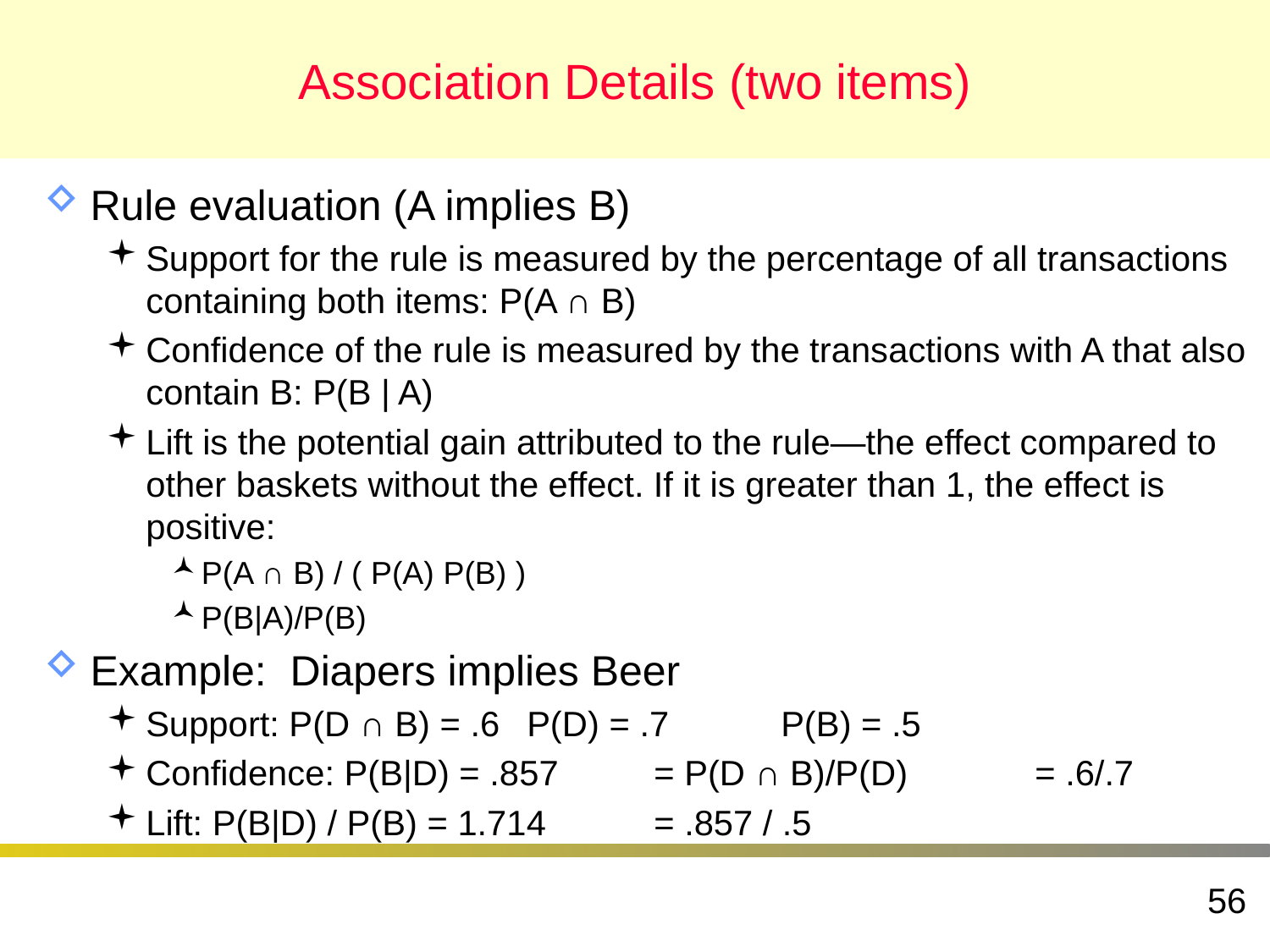

# Association Details (two items)
Rule evaluation (A implies B)
Support for the rule is measured by the percentage of all transactions containing both items: P(A ∩ B)
Confidence of the rule is measured by the transactions with A that also contain B: P(B | A)
Lift is the potential gain attributed to the rule—the effect compared to other baskets without the effect. If it is greater than 1, the effect is positive:
P(A ∩ B) / ( P(A) P(B) )
P(B|A)/P(B)
Example:  Diapers implies Beer
Support: P(D ∩ B) = .6	P(D) = .7	P(B) = .5
Confidence: P(B|D) = .857	= P(D ∩ B)/P(D)	= .6/.7
Lift: P(B|D) / P(B) = 1.714	= .857 / .5
56